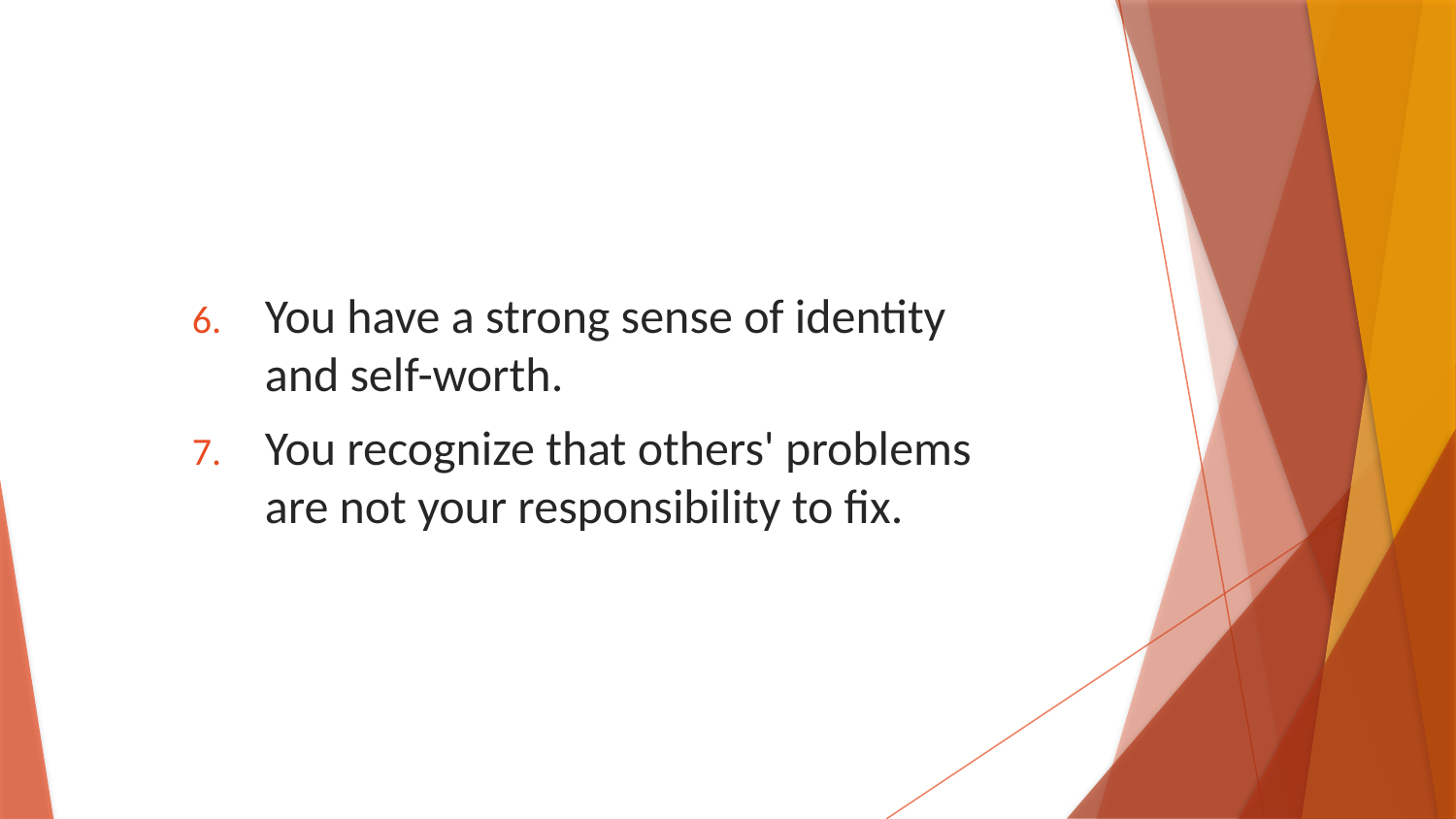

You have a strong sense of identity and self-worth.
You recognize that others' problems are not your responsibility to fix.